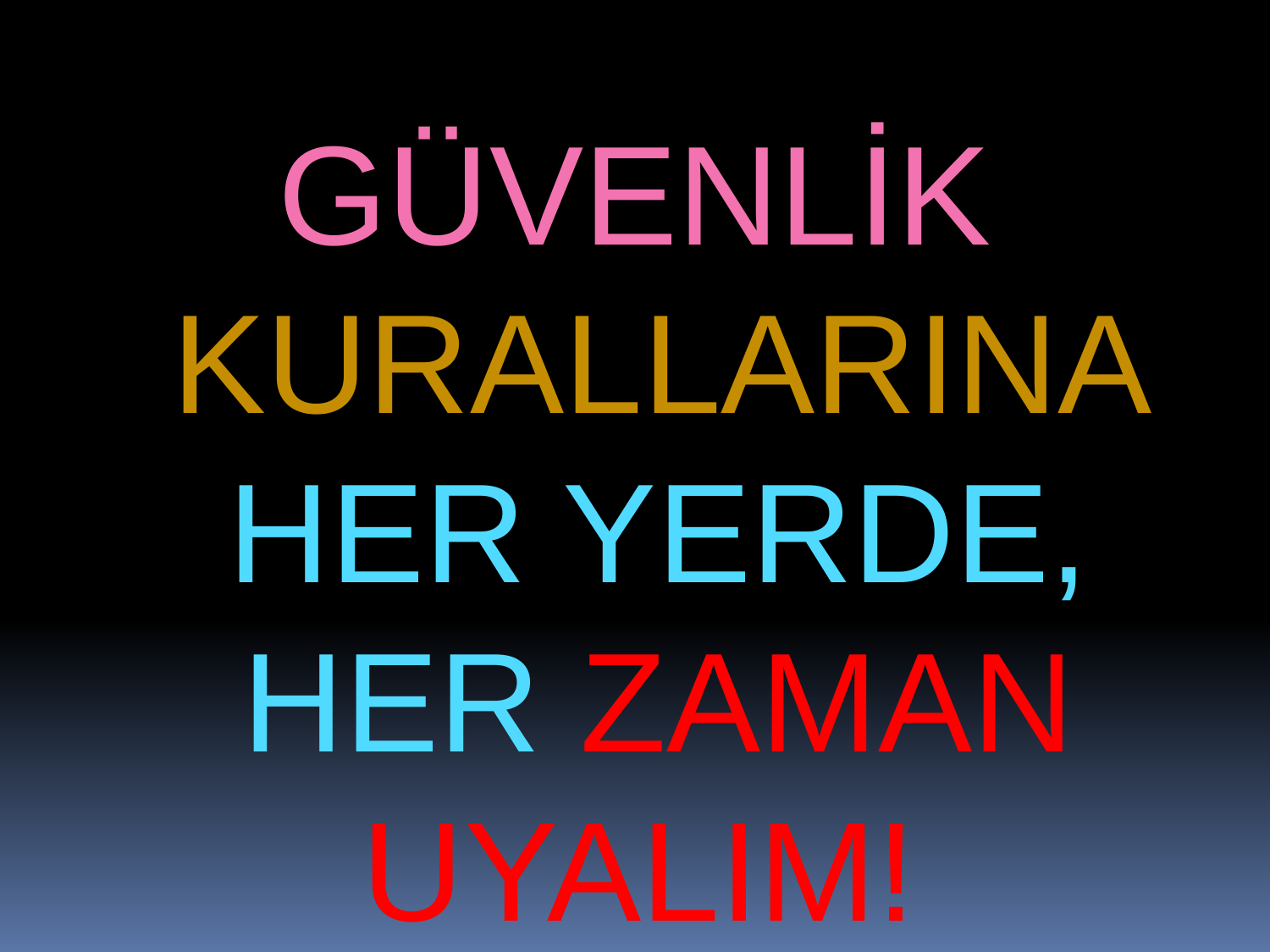

GÜVENLİK KURALLARINA HER YERDE, HER ZAMAN UYALIM!